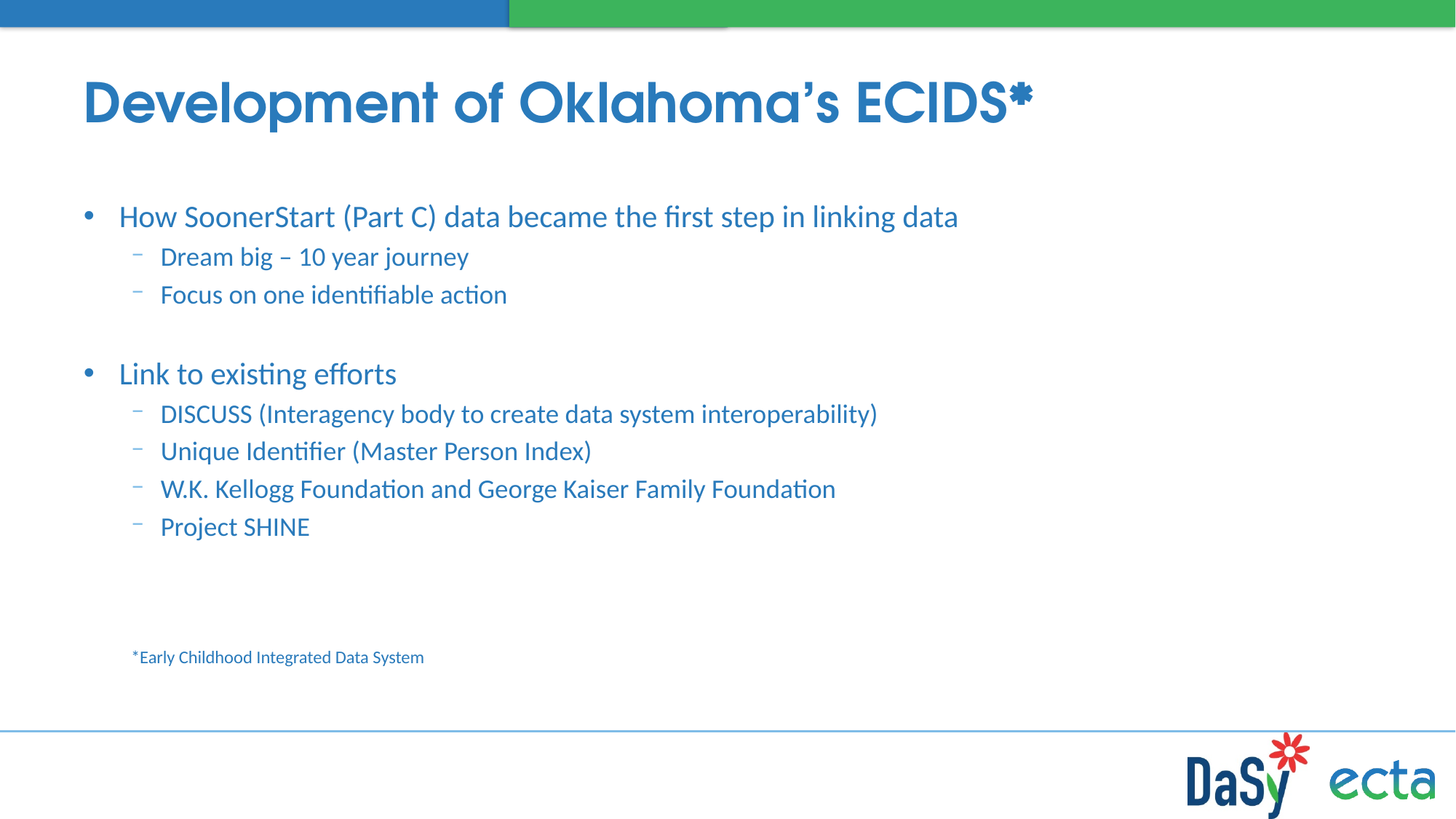

# Development of Oklahoma’s ECIDS*
How SoonerStart (Part C) data became the first step in linking data
Dream big – 10 year journey
Focus on one identifiable action

Link to existing efforts
DISCUSS (Interagency body to create data system interoperability)
Unique Identifier (Master Person Index)
W.K. Kellogg Foundation and George Kaiser Family Foundation
Project SHINE

*Early Childhood Integrated Data System